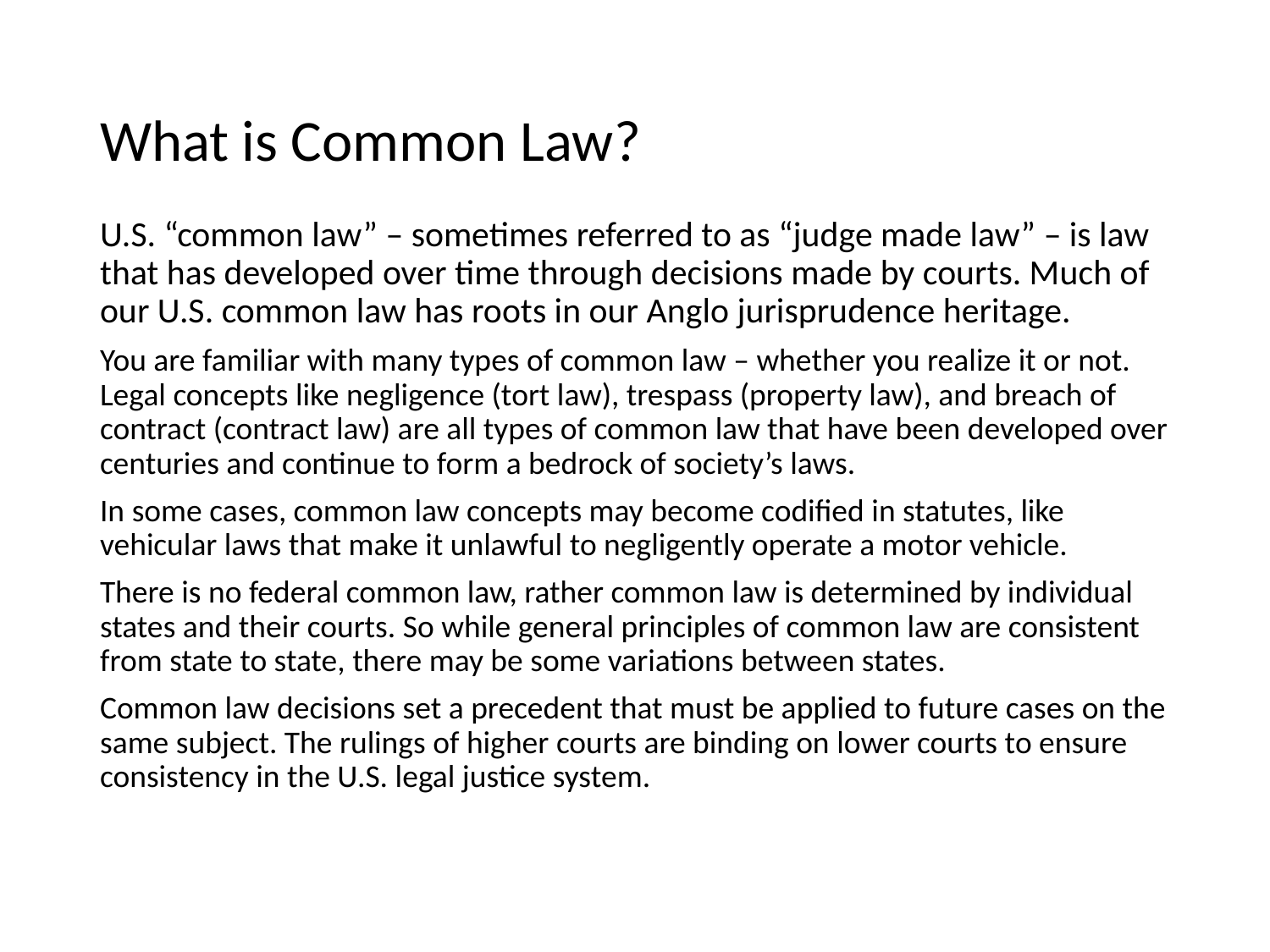

# What is Common Law?
U.S. “common law” – sometimes referred to as “judge made law” – is law that has developed over time through decisions made by courts. Much of our U.S. common law has roots in our Anglo jurisprudence heritage.
You are familiar with many types of common law – whether you realize it or not. Legal concepts like negligence (tort law), trespass (property law), and breach of contract (contract law) are all types of common law that have been developed over centuries and continue to form a bedrock of society’s laws.
In some cases, common law concepts may become codified in statutes, like vehicular laws that make it unlawful to negligently operate a motor vehicle.
There is no federal common law, rather common law is determined by individual states and their courts. So while general principles of common law are consistent from state to state, there may be some variations between states.
Common law decisions set a precedent that must be applied to future cases on the same subject. The rulings of higher courts are binding on lower courts to ensure consistency in the U.S. legal justice system.